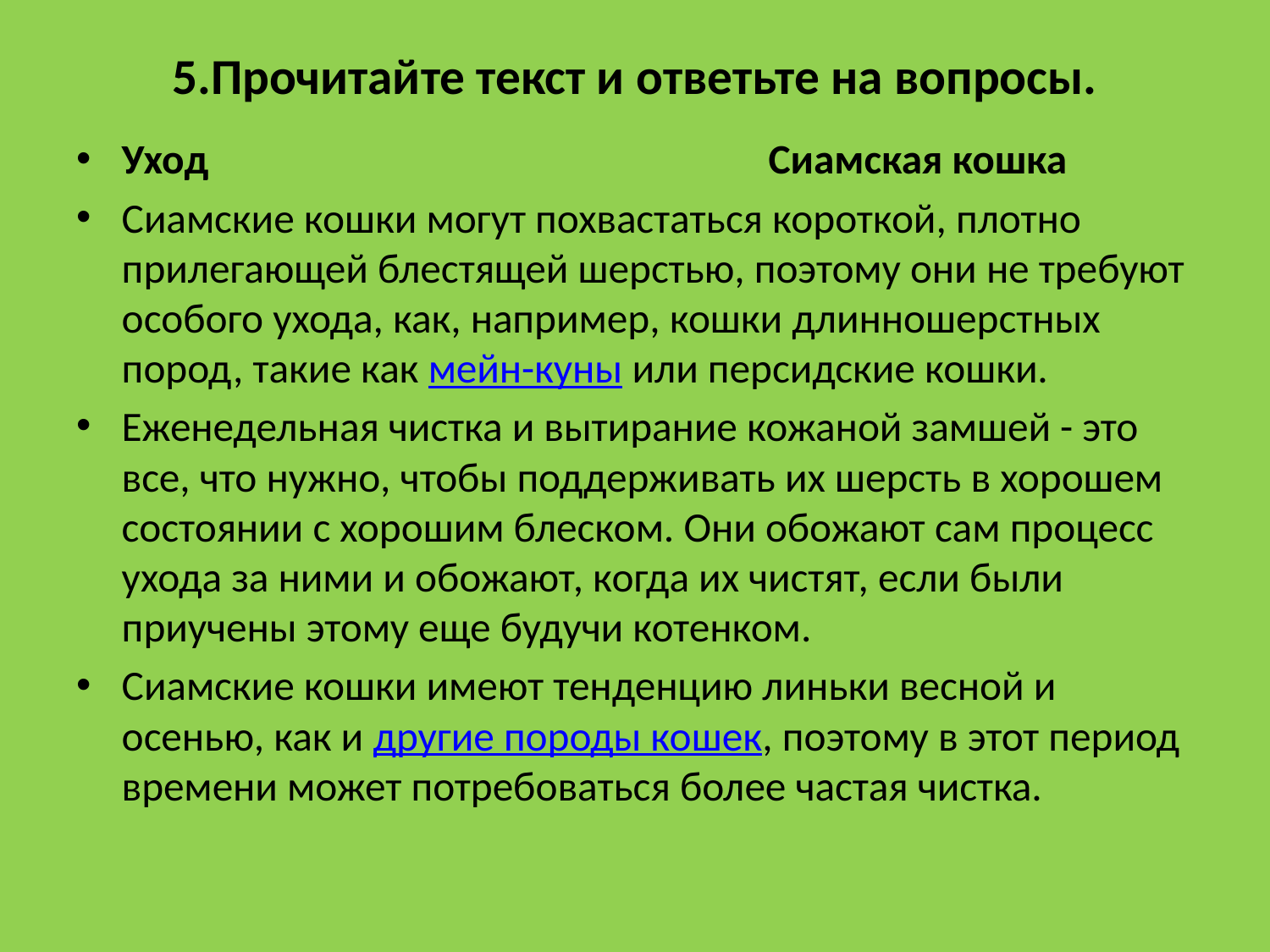

# 5.Прочитайте текст и ответьте на вопросы.
Уход                                                           Сиамская кошка
Сиамские кошки могут похвастаться короткой, плотно прилегающей блестящей шерстью, поэтому они не требуют особого ухода, как, например, кошки длинношерстных пород, такие как мейн-куны или персидские кошки.
Еженедельная чистка и вытирание кожаной замшей - это все, что нужно, чтобы поддерживать их шерсть в хорошем состоянии с хорошим блеском. Они обожают сам процесс ухода за ними и обожают, когда их чистят, если были приучены этому еще будучи котенком.
Сиамские кошки имеют тенденцию линьки весной и осенью, как и другие породы кошек, поэтому в этот период времени может потребоваться более частая чистка.